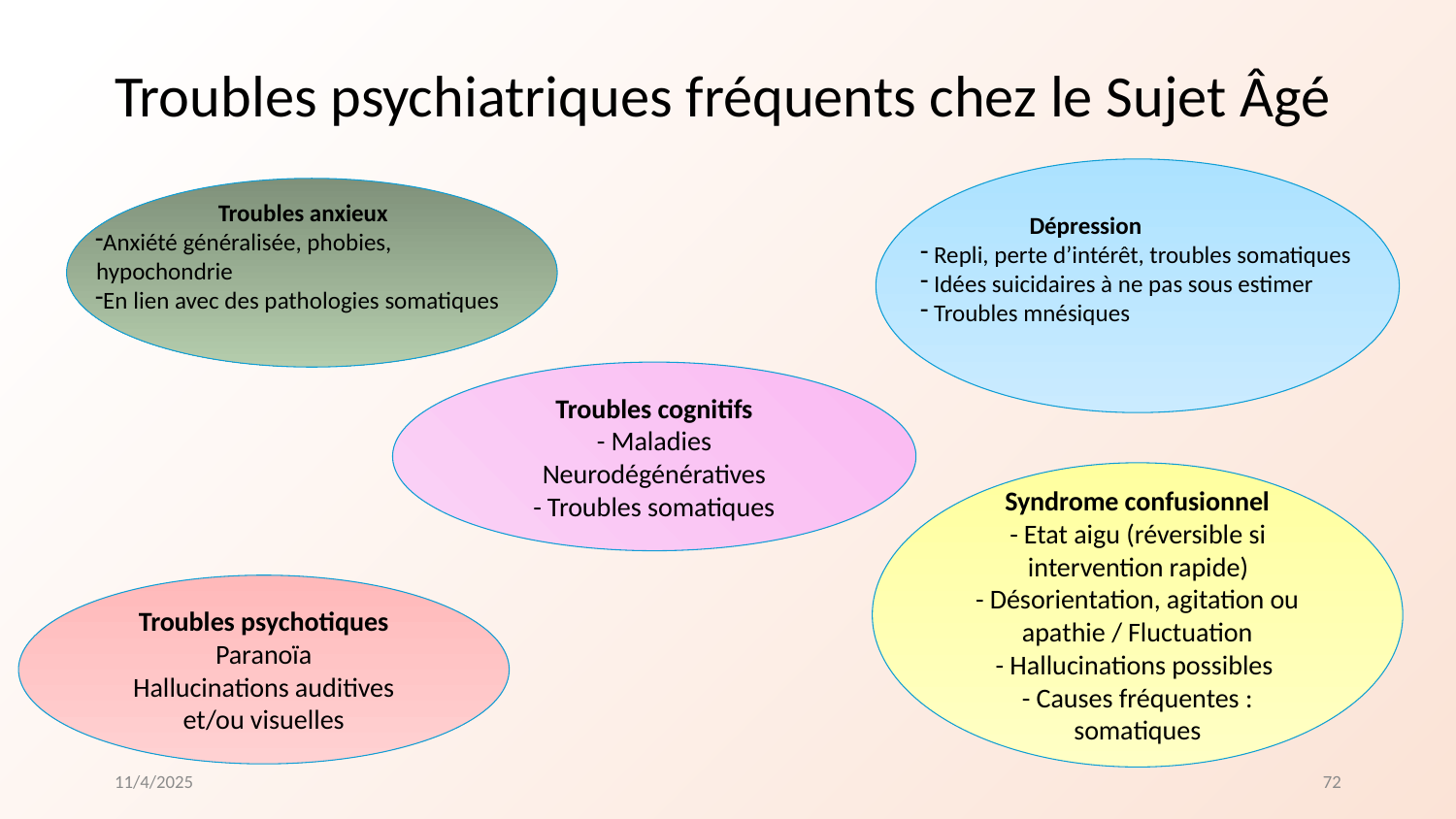

# Troubles psychiatriques fréquents chez le Sujet Âgé

Troubles anxieux
Anxiété généralisée, phobies,
hypochondrie
En lien avec des pathologies somatiques

Dépression
 Repli, perte d’intérêt, troubles somatiques
 Idées suicidaires à ne pas sous estimer
 Troubles mnésiques

Troubles cognitifs
- Maladies Neurodégénératives
- Troubles somatiques
Syndrome confusionnel
- Etat aigu (réversible si intervention rapide)
- Désorientation, agitation ou apathie / Fluctuation
- Hallucinations possibles
- Causes fréquentes : somatiques
Troubles psychotiques
Paranoïa
Hallucinations auditives et/ou visuelles
11/4/2025

72